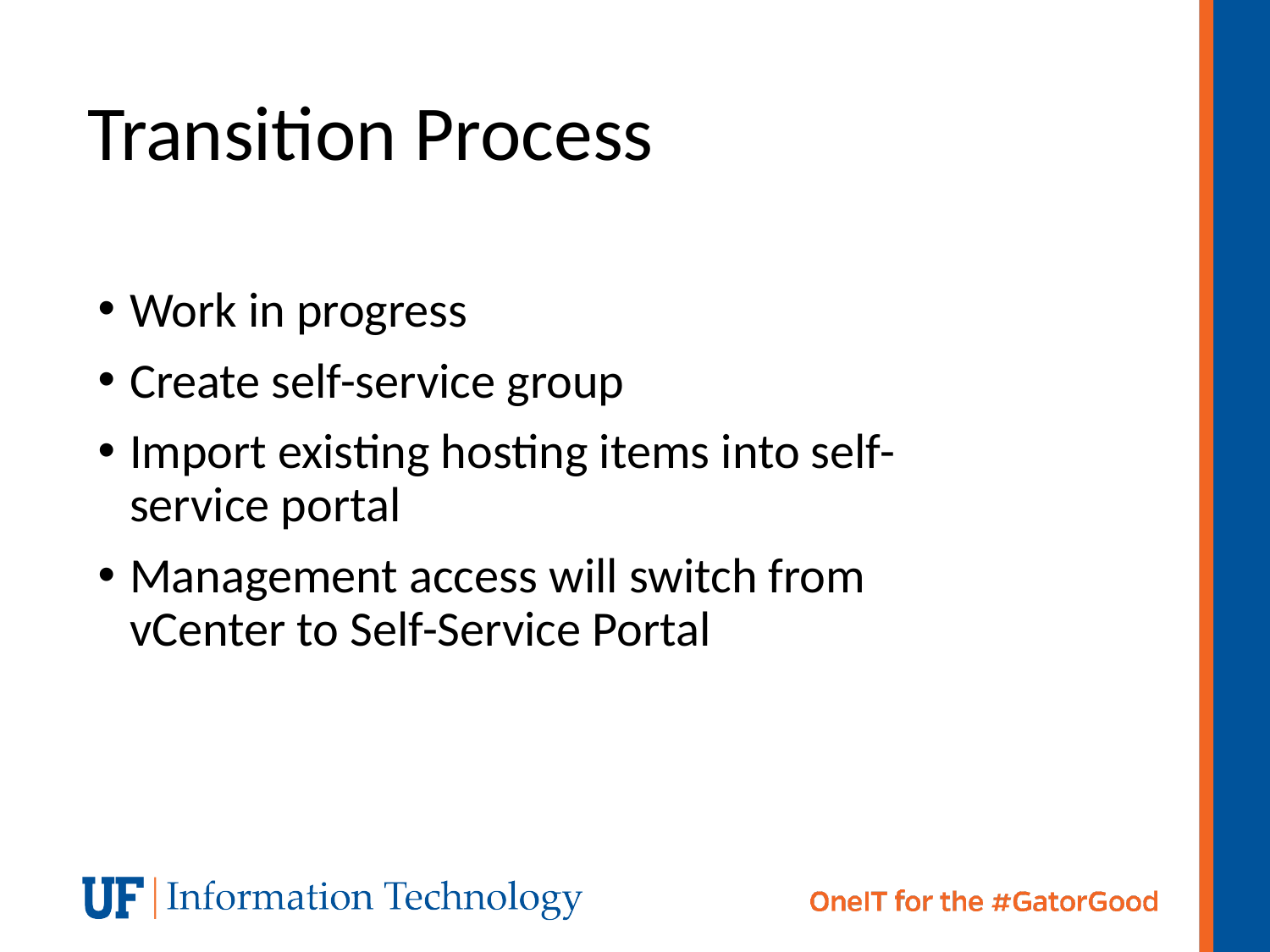

# Transition Process
Work in progress
Create self-service group
Import existing hosting items into self-service portal
Management access will switch from vCenter to Self-Service Portal